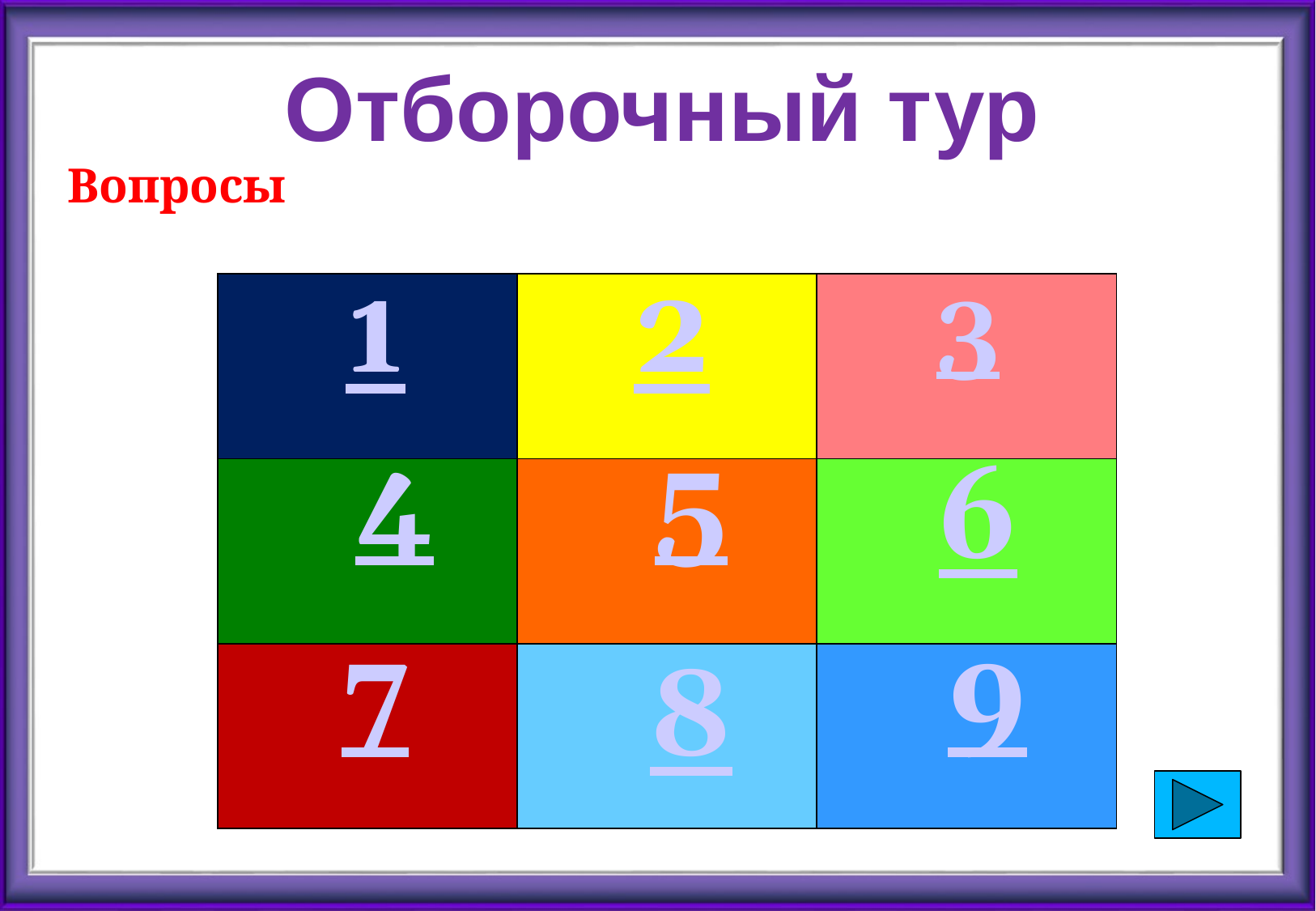

Отборочный тур
Вопросы
1
2
3
|  |  |  |
| --- | --- | --- |
|  |  |  |
|  |  |  |
4
5
6
7
9
8